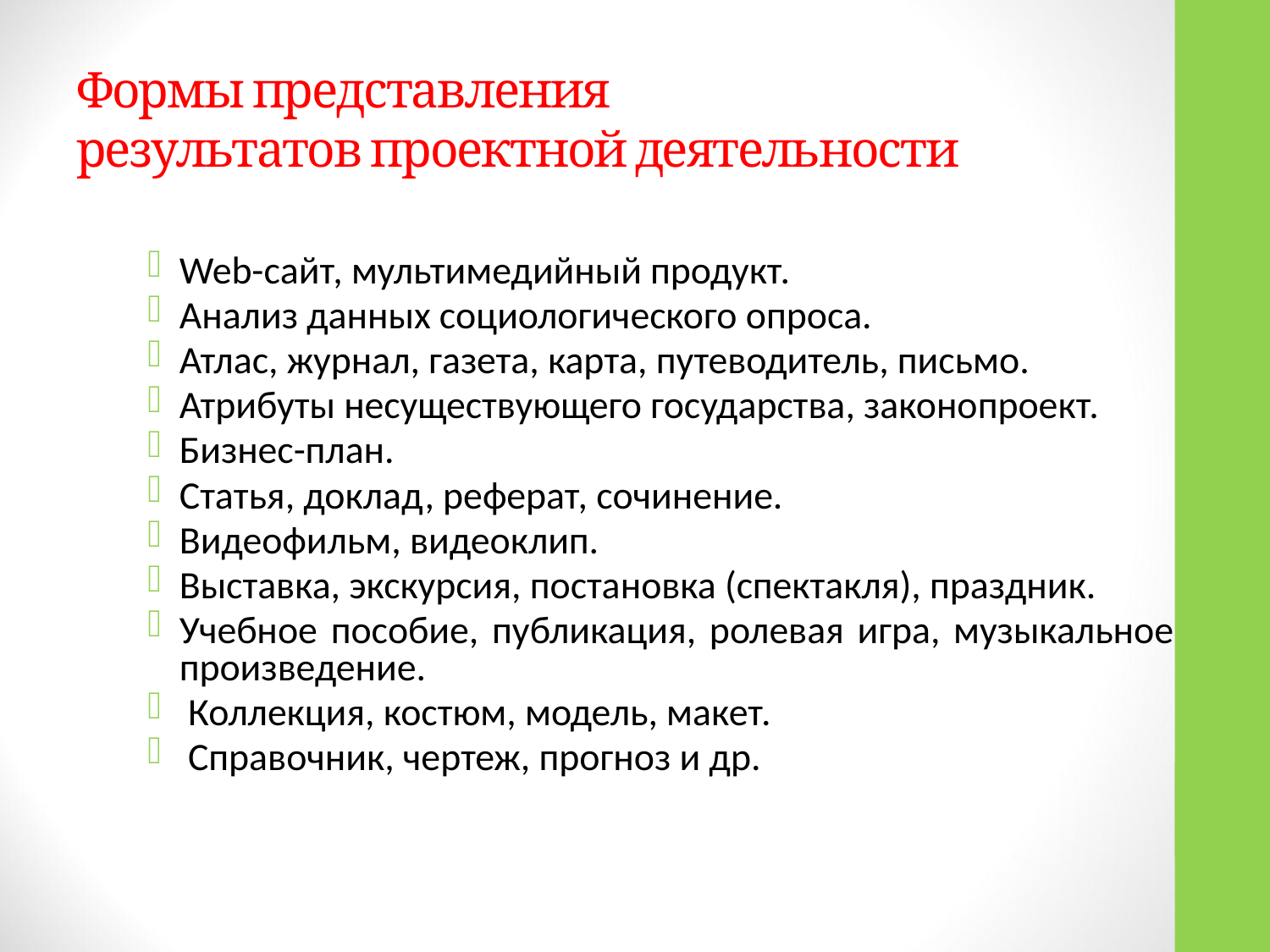

# Формы представления результатов проектной деятельности
Web-сайт, мультимедийный продукт.
Анализ данных социологического опроса.
Атлас, журнал, газета, карта, путеводитель, письмо.
Атрибуты несуществующего государства, законопроект.
Бизнес-план.
Статья, доклад, реферат, сочинение.
Видеофильм, видеоклип.
Выставка, экскурсия, постановка (спектакля), праздник.
Учебное пособие, публикация, ролевая игра, музыкальное произведение.
 Коллекция, костюм, модель, макет.
 Справочник, чертеж, прогноз и др.